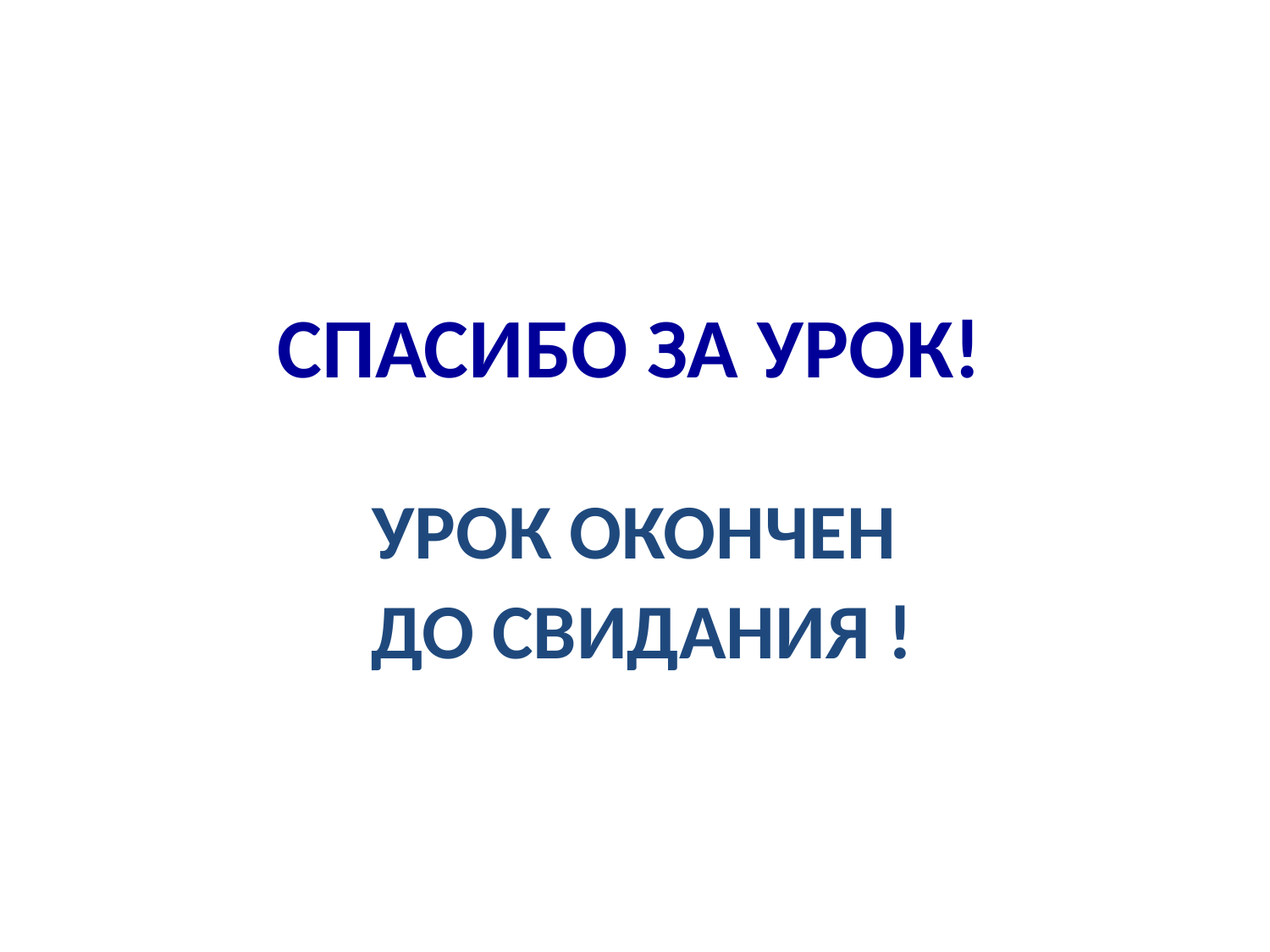

# СПАСИБО ЗА УРОК!
УРОК ОКОНЧЕН
 ДО СВИДАНИЯ !